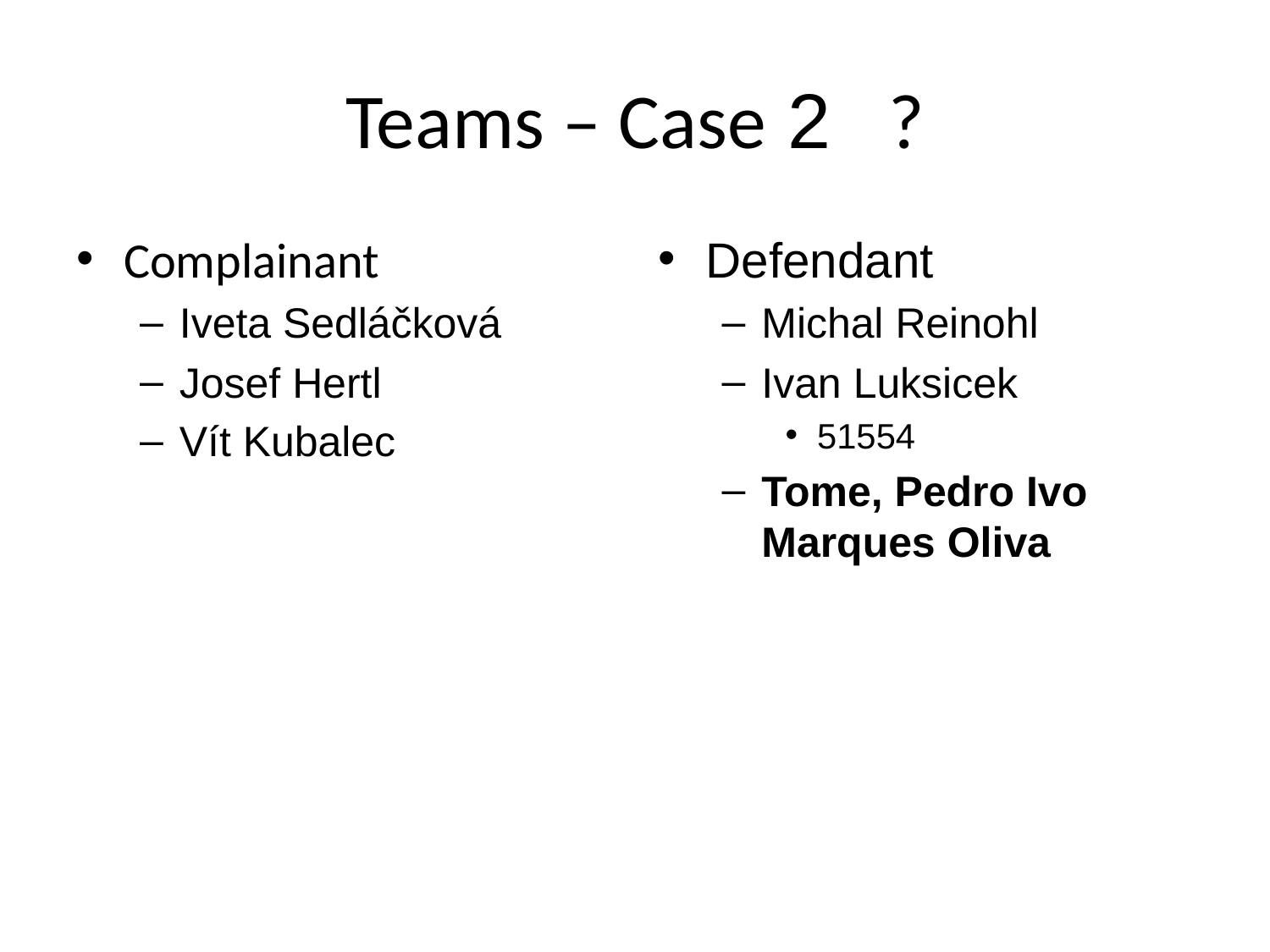

# Teams – Case 2   ?
Complainant
Iveta Sedláčková
Josef Hertl
Vít Kubalec

Defendant
Michal Reinohl
Ivan Luksicek
51554
Tome, Pedro Ivo Marques Oliva